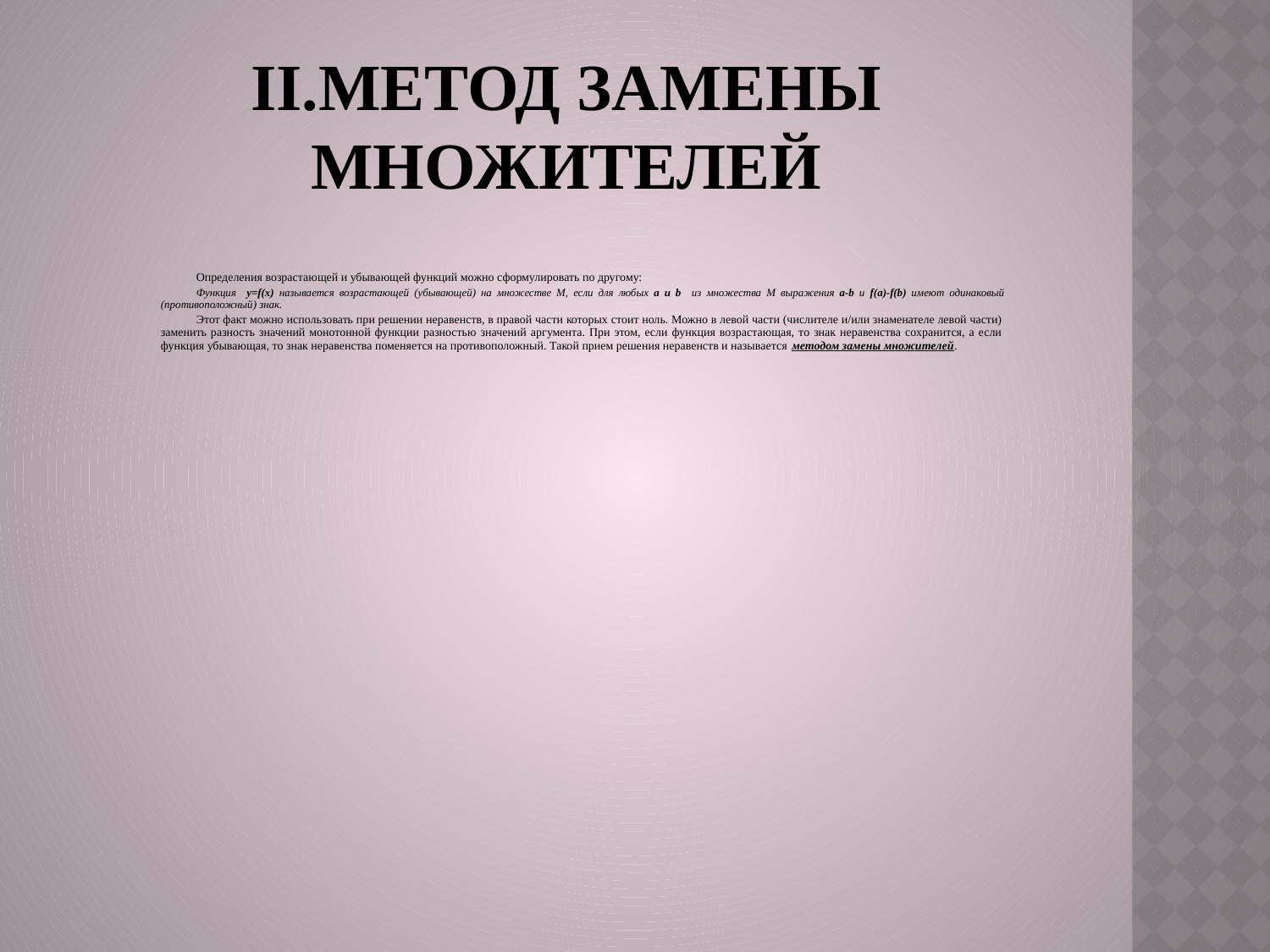

Определения возрастающей и убывающей функций можно сформулировать по другому:
	Функция  y=f(x) называется возрастающей (убывающей) на множестве M, если для любых а и b  из множества М выражения a-b и f(a)-f(b) имеют одинаковый (противоположный) знак.
	Этот факт можно использовать при решении неравенств, в правой части которых стоит ноль. Можно в левой части (числителе и/или знаменателе левой части) заменить разность значений монотонной функции разностью значений аргумента. При этом, если функция возрастающая, то знак неравенства сохранится, а если функция убывающая, то знак неравенства поменяется на противоположный. Такой прием решения неравенств и называется методом замены множителей.

II.Метод замены множителей